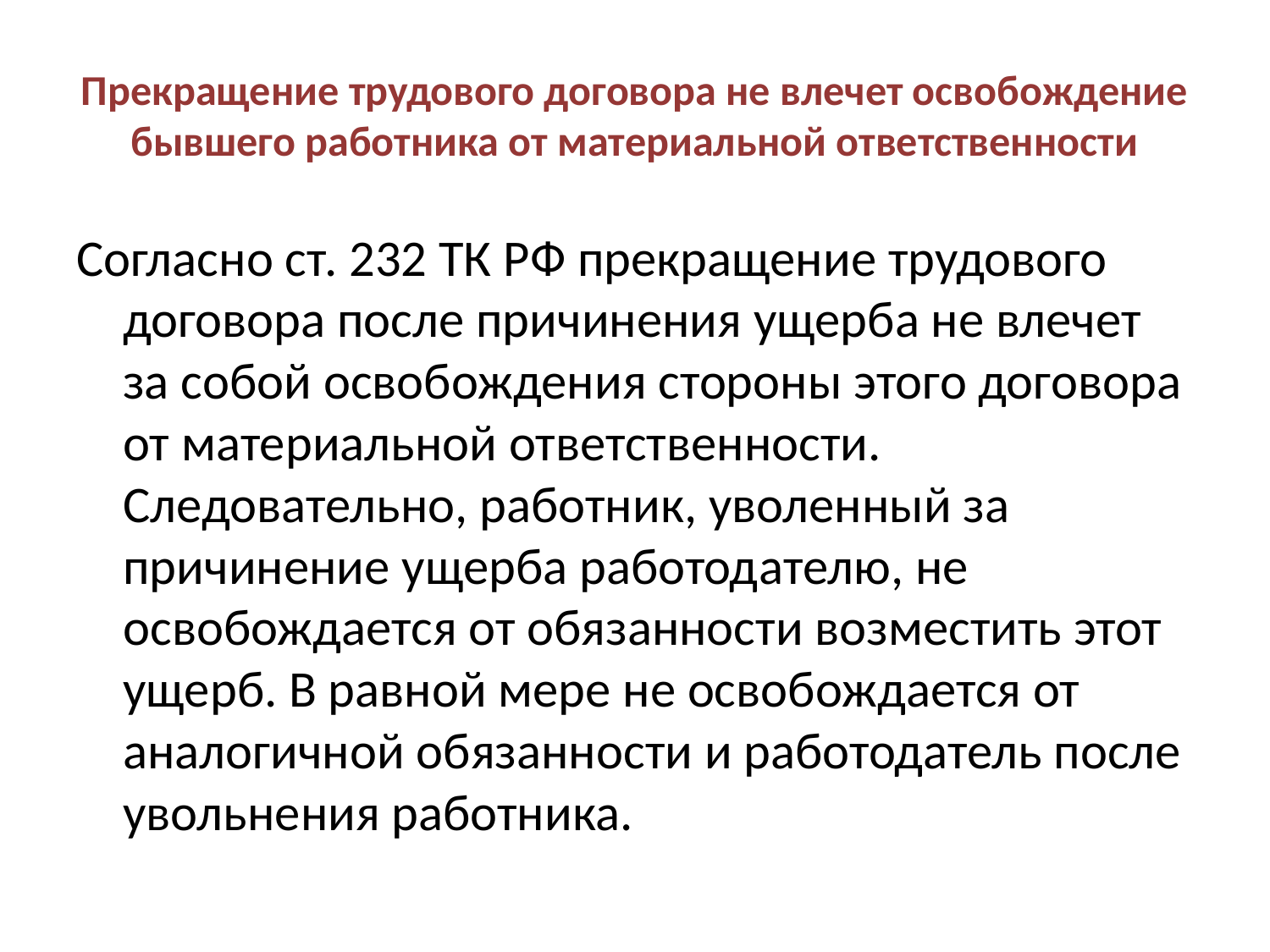

# Прекращение трудового договора не влечет освобождение бывшего работника от материальной ответственности
Согласно ст. 232 ТК РФ прекращение трудового договора после причинения ущерба не влечет за собой освобождения стороны этого договора от материальной ответственности. Следовательно, работник, уволенный за причинение ущерба работодателю, не освобождается от обязанности возместить этот ущерб. В равной мере не освобождается от аналогичной обязанности и работодатель после увольнения работника.